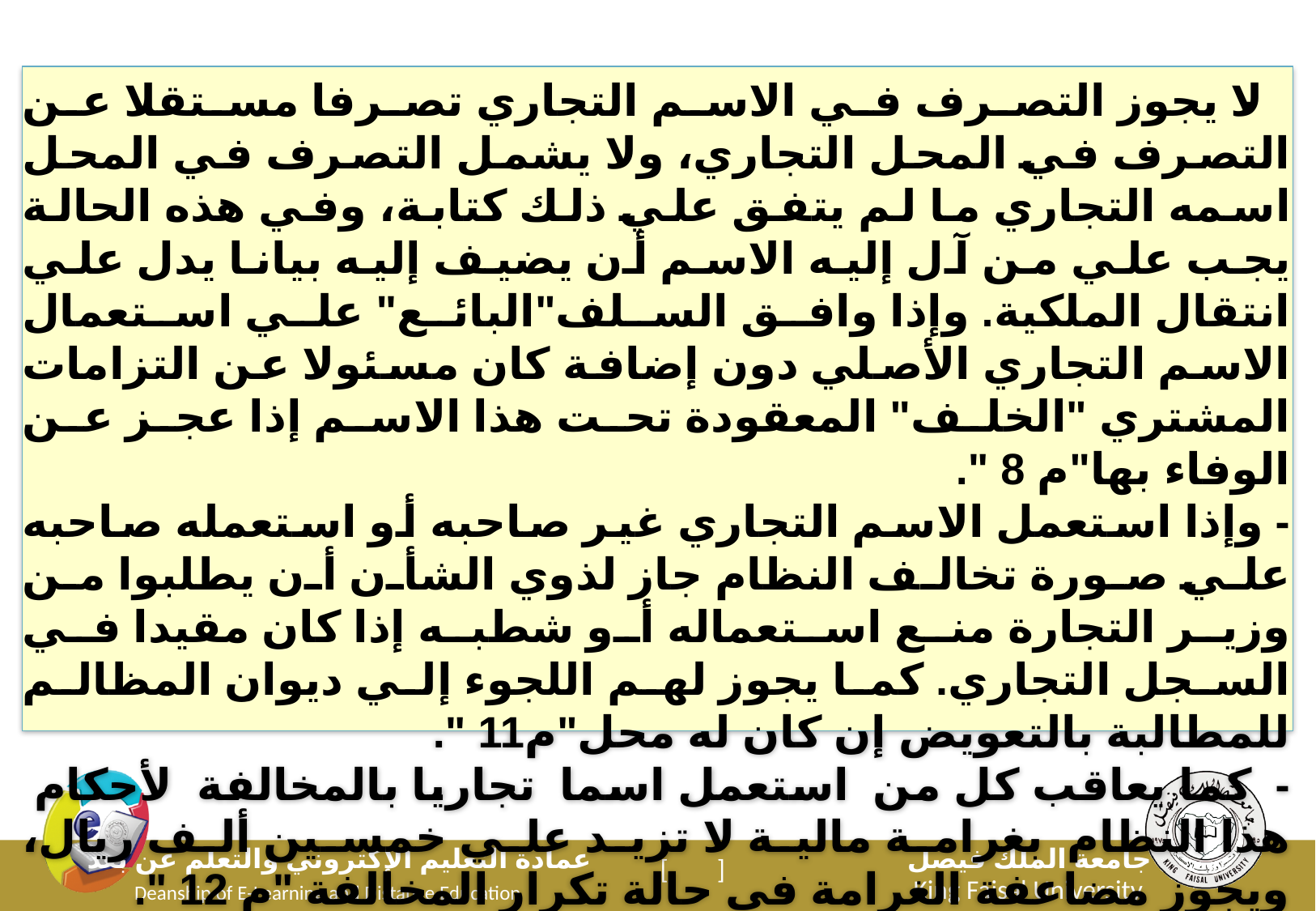

- لا يجوز التصرف في الاسم التجاري تصرفا مستقلا عن التصرف في المحل التجاري، ولا يشمل التصرف في المحل اسمه التجاري ما لم يتفق علي ذلك كتابة، وفي هذه الحالة يجب علي من آل إليه الاسم أن يضيف إليه بيانا يدل علي انتقال الملكية. وإذا وافق السلف"البائع" علي استعمال الاسم التجاري الأصلي دون إضافة كان مسئولا عن التزامات المشتري "الخلف" المعقودة تحت هذا الاسم إذا عجز عن الوفاء بها"م 8 ".
- وإذا استعمل الاسم التجاري غير صاحبه أو استعمله صاحبه علي صورة تخالف النظام جاز لذوي الشأن أن يطلبوا من وزير التجارة منع استعماله أو شطبه إذا كان مقيدا في السجل التجاري. كما يجوز لهم اللجوء إلي ديوان المظالم للمطالبة بالتعويض إن كان له محل"م11 ".
-  كما يعاقب كل من  استعمل اسما  تجاريا بالمخالفة  لأحكام  هذا النظام  بغرامة مالية لا تزيد علي خمسين ألف ريال، ويجوز مضاعفة الغرامة في حالة تكرار المخالفة "م 12 ".